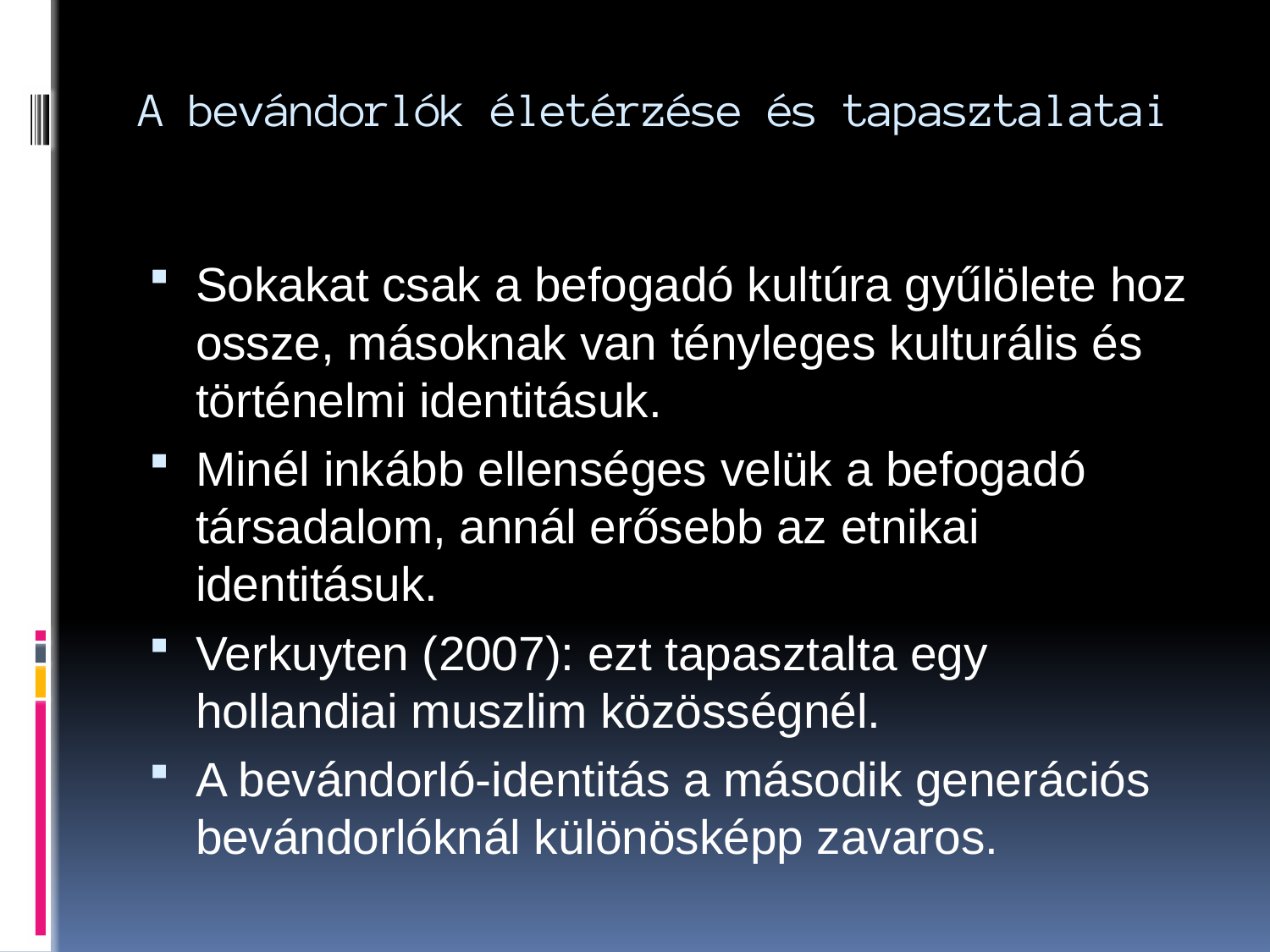

# A bevándorlók életérzése és tapasztalatai
Sokakat csak a befogadó kultúra gyűlölete hoz ossze, másoknak van tényleges kulturális és történelmi identitásuk.
Minél inkább ellenséges velük a befogadó társadalom, annál erősebb az etnikai identitásuk.
Verkuyten (2007): ezt tapasztalta egy hollandiai muszlim közösségnél.
A bevándorló-identitás a második generációs bevándorlóknál különösképp zavaros.